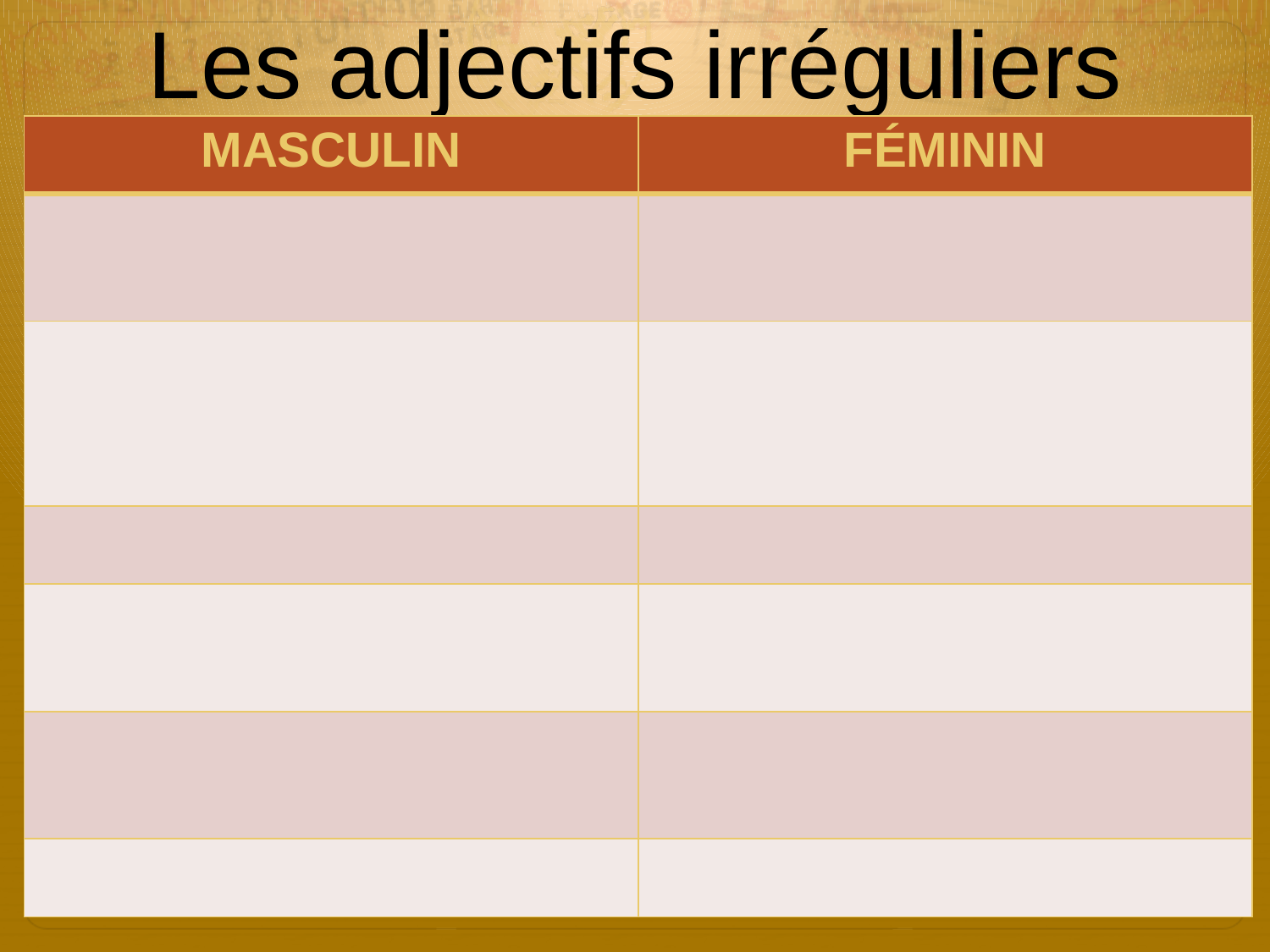

# Les adjectifs irréguliers
| MASCULIN | FÉMININ |
| --- | --- |
|  |  |
|  |  |
|  |  |
|  |  |
|  |  |
|  |  |